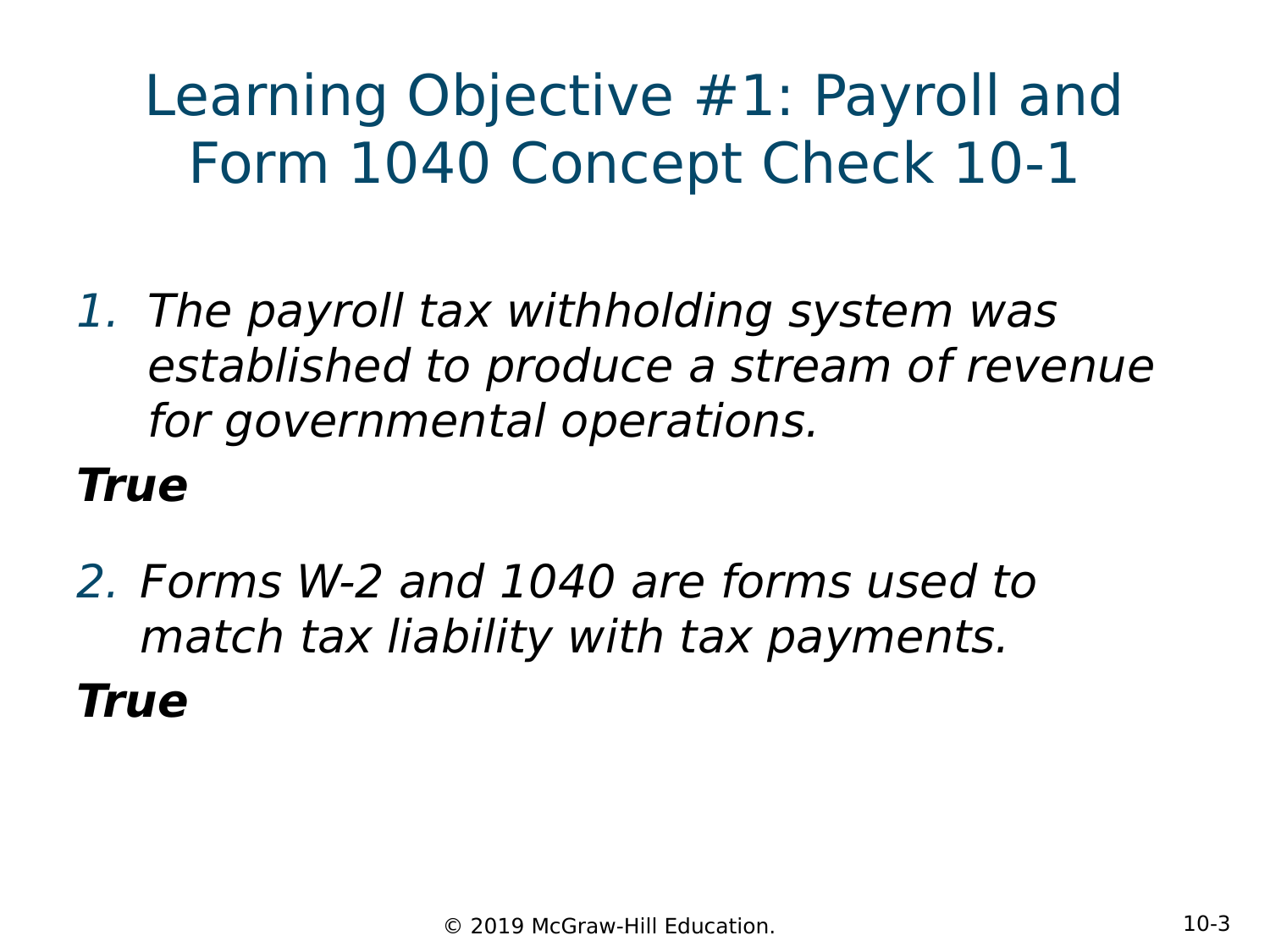

# Learning Objective #1: Payroll and Form 1040 Concept Check 10-1
The payroll tax withholding system was established to produce a stream of revenue for governmental operations.
True
Forms W-2 and 1040 are forms used to match tax liability with tax payments.
True